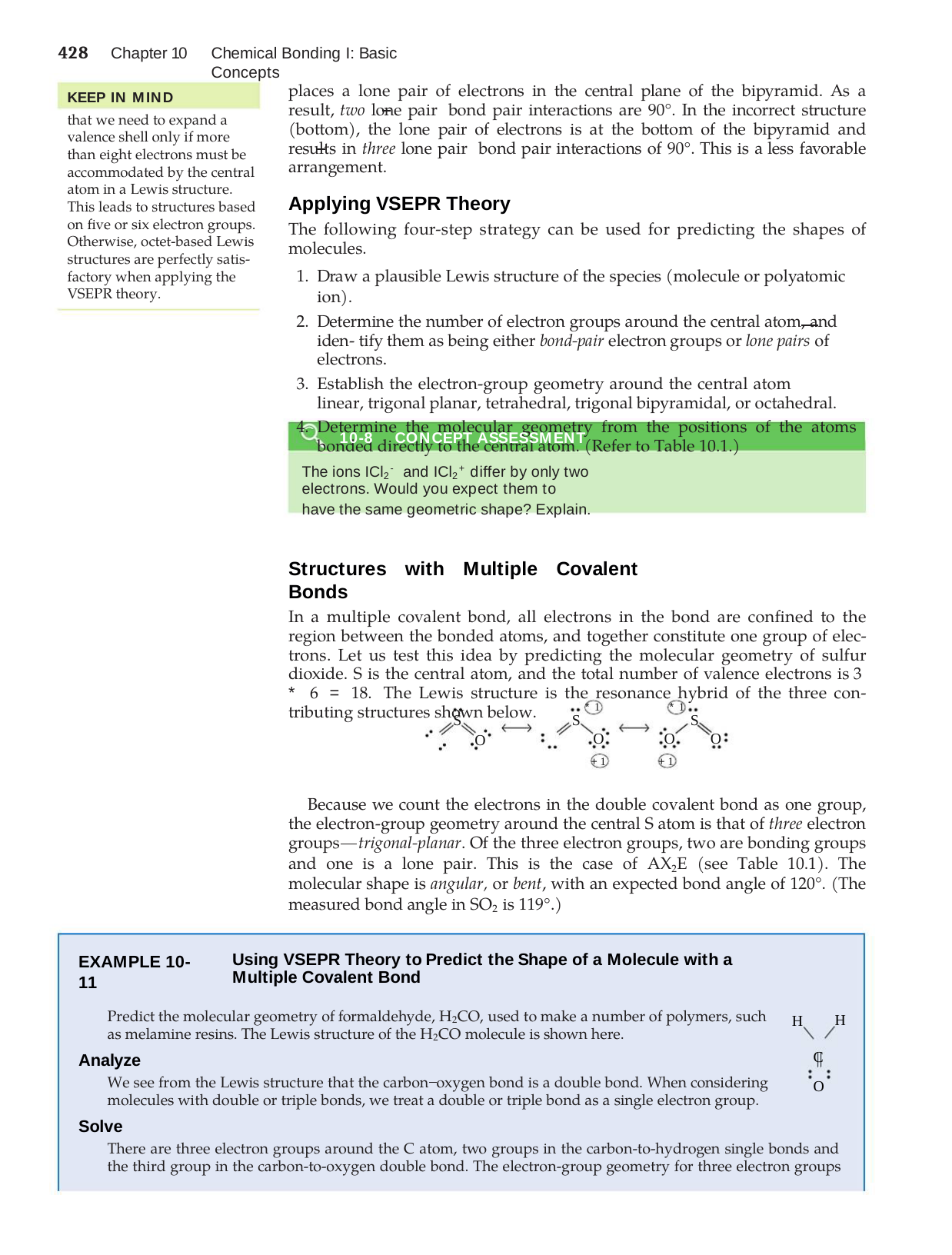

428	Chapter 10
Chemical Bonding I: Basic Concepts
places a lone pair of electrons in the central plane of the bipyramid. As a result, two lone pair  bond pair interactions are 90°. In the incorrect structure (bottom), the lone pair of electrons is at the bottom of the bipyramid and results in three lone pair  bond pair interactions of 90°. This is a less favorable arrangement.
Applying VSEPR Theory
The following four-step strategy can be used for predicting the shapes of molecules.
Draw a plausible Lewis structure of the species (molecule or polyatomic ion).
Determine the number of electron groups around the central atom, and iden- tify them as being either bond-pair electron groups or lone pairs of electrons.
Establish the electron-group geometry around the central atom	linear, trigonal planar, tetrahedral, trigonal bipyramidal, or octahedral.
Determine  the  molecular  geometry  from  the  positions  of  the  atoms bonded directly to the central atom. (Refer to Table 10.1.)
KEEP IN MIND
that we need to expand a valence shell only if more than eight electrons must be accommodated by the central atom in a Lewis structure.
This leads to structures based on five or six electron groups. Otherwise, octet-based Lewis structures are perfectly satis- factory when applying the VSEPR theory.

10-8	CONCEPT ASSESSMENT

The ions ICl2-  and ICl2+  differ by only two electrons. Would you expect them to

have the same geometric shape? Explain.

Structures with Multiple Covalent Bonds
In a multiple covalent bond, all electrons in the bond are confined to the region between the bonded atoms, and together constitute one group of elec- trons. Let us test this idea by predicting the molecular geometry of sulfur dioxide. S is the central atom, and the total number of valence electrons is 3  *  6  =  18.  The Lewis structure is the resonance hybrid of the three con- tributing structures shown below.
*1	*1
S	S	S
O
+1
O
O
+1
O
Because we count the electrons in the double covalent bond as one group, the electron-group geometry around the central S atom is that of three electron groups    trigonal-planar. Of the three electron groups, two are bonding groups and one is a lone pair. This is the case of AX2E (see Table 10.1). The molecular shape is angular, or bent, with an expected bond angle of 120°. (The measured bond angle in SO2 is 119°.)

EXAMPLE 10-11
Using VSEPR Theory to Predict the Shape of a Molecule with a Multiple Covalent Bond
Predict the molecular geometry of formaldehyde, H2CO, used to make a number of polymers, such as melamine resins. The Lewis structure of the H2CO molecule is shown here.
Analyze
We see from the Lewis structure that the carbon  oxygen bond is a double bond. When considering molecules with double or triple bonds, we treat a double or triple bond as a single electron group.
Solve
H
H
C O

There are three electron groups around the C atom, two groups in the carbon-to-hydrogen single bonds and the third group in the carbon-to-oxygen double bond. The electron-group geometry for three electron groups